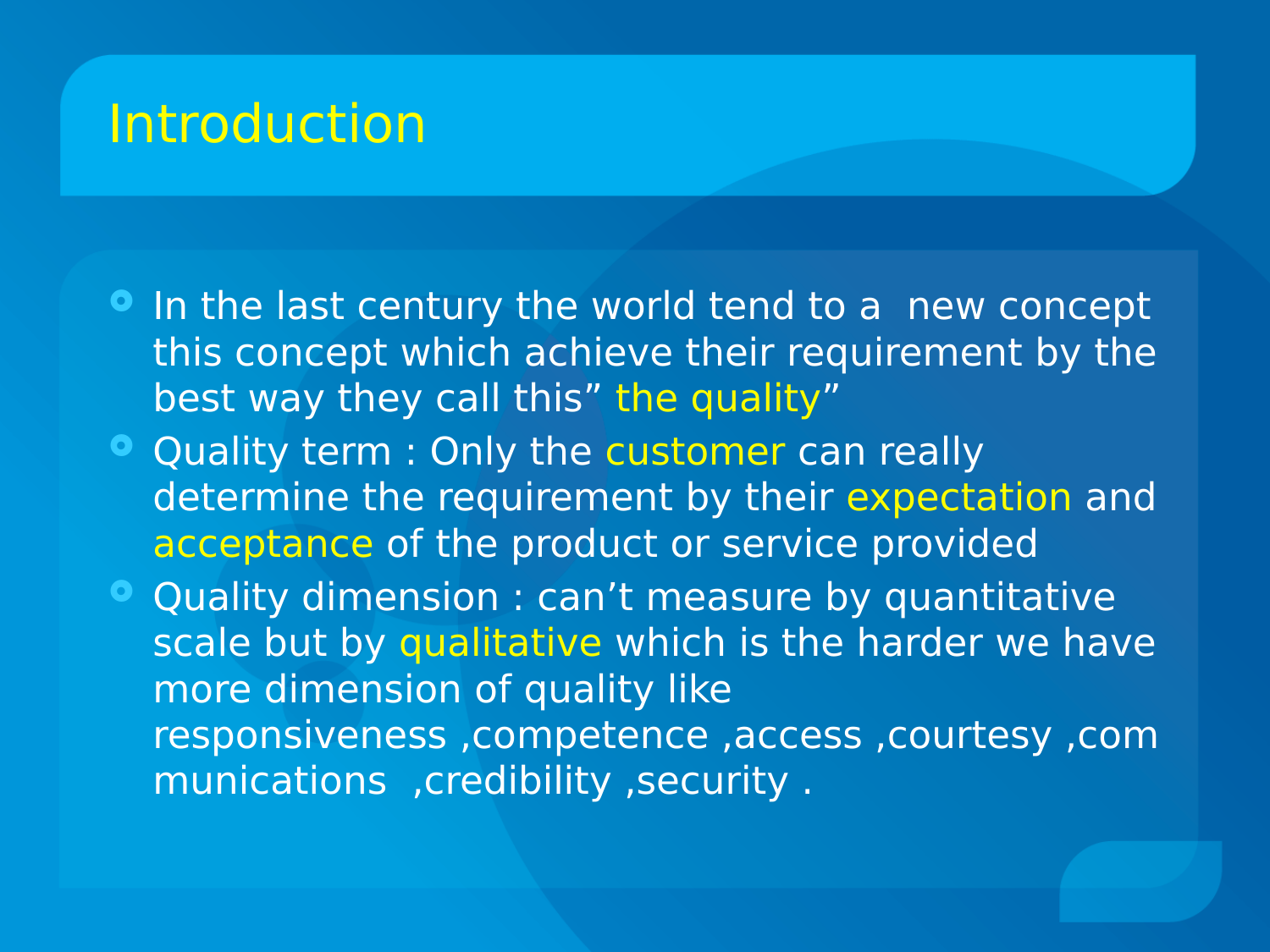

# Introduction
In the last century the world tend to a  new concept this concept which achieve their requirement by the best way they call this” the quality”
Quality term : Only the customer can really determine the requirement by their expectation and acceptance of the product or service provided
Quality dimension : can’t measure by quantitative scale but by qualitative which is the harder we have more dimension of quality like responsiveness ,competence ,access ,courtesy ,communications  ,credibility ,security .